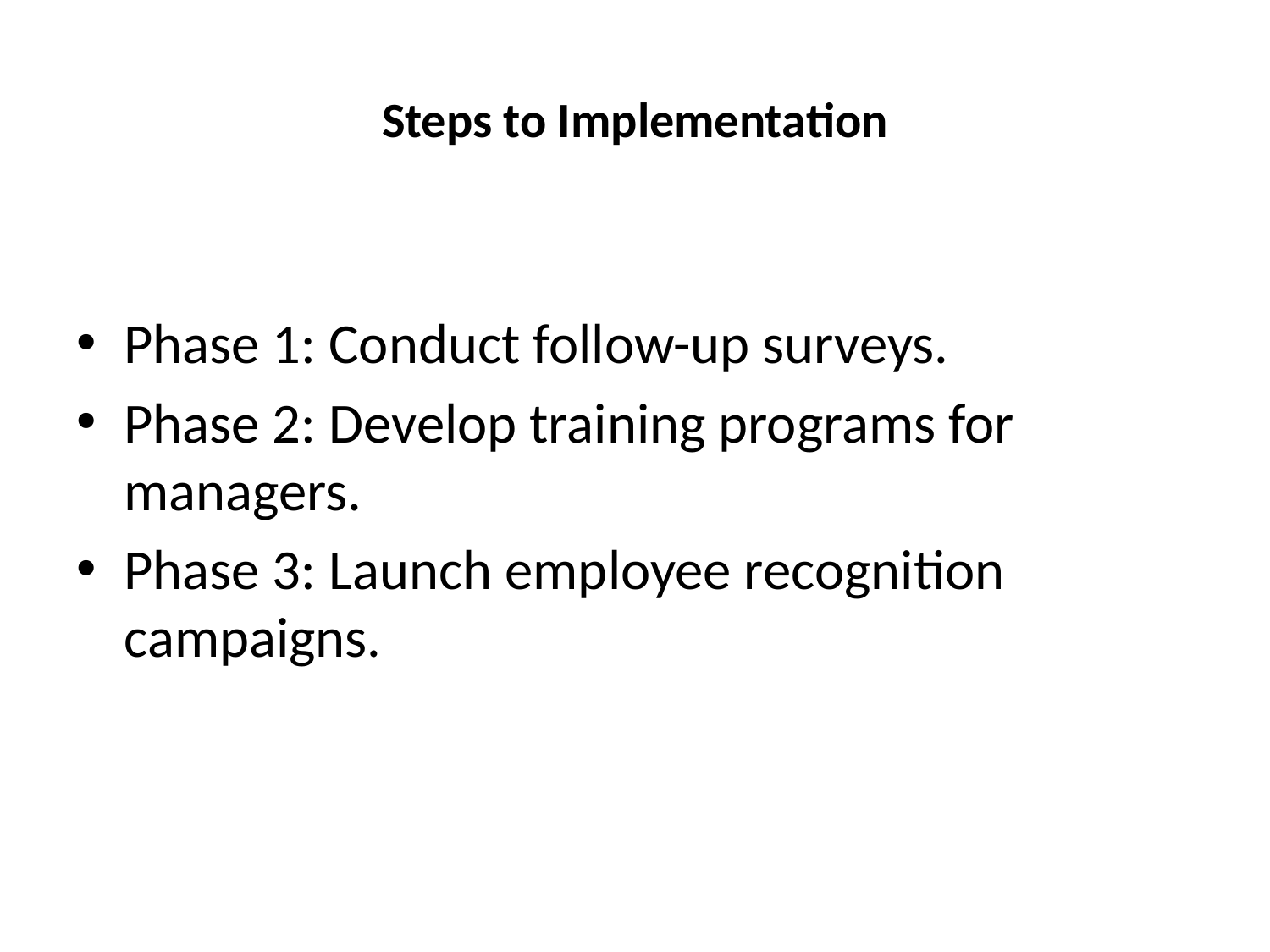

# Steps to Implementation

Phase 1: Conduct follow-up surveys.
Phase 2: Develop training programs for managers.
Phase 3: Launch employee recognition campaigns.